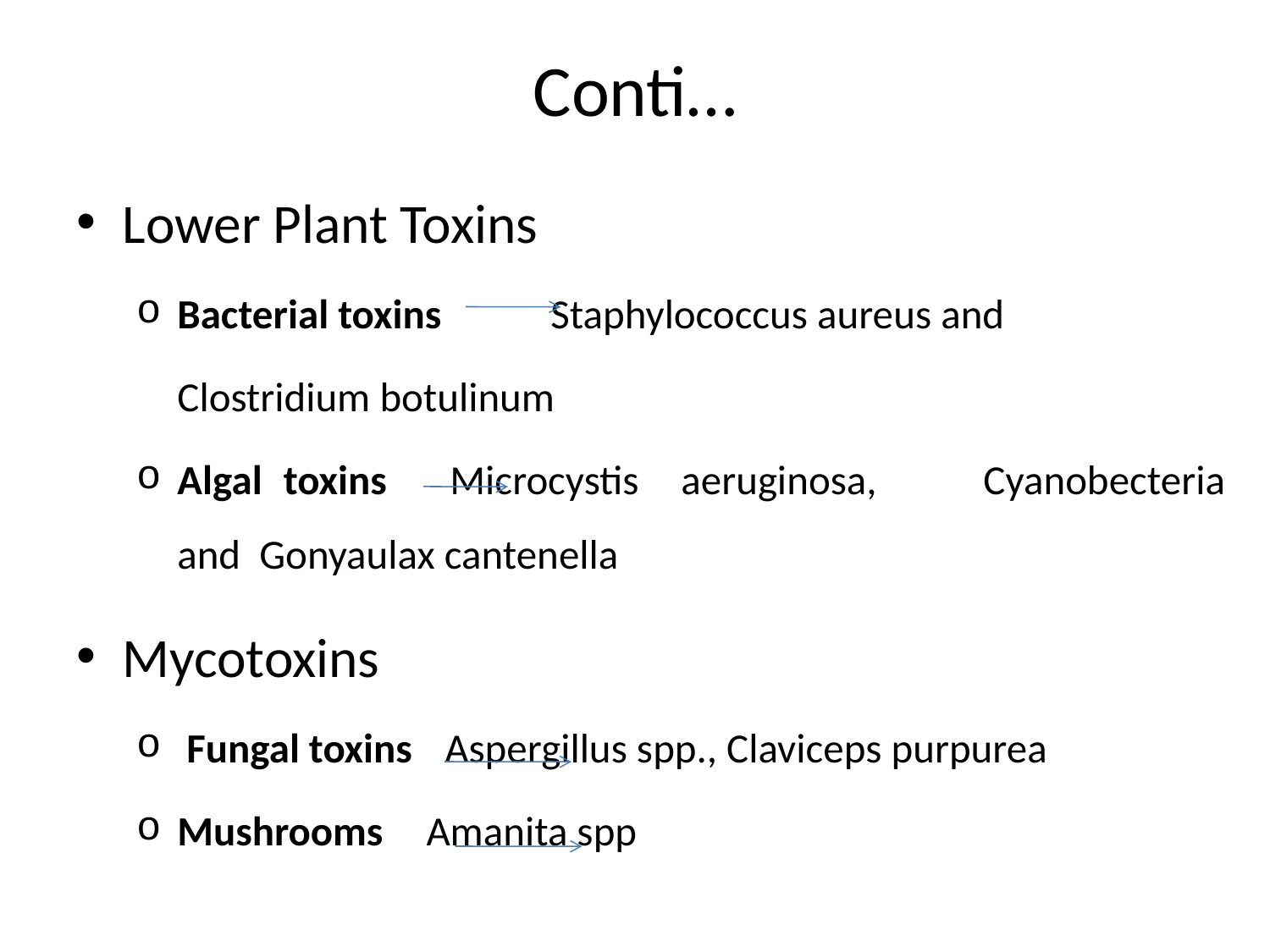

# Conti…
Lower Plant Toxins
Bacterial toxins     	Staphylococcus aureus and
					Clostridium botulinum
Algal toxins 		Microcystis  aeruginosa, 					Cyanobecteria and  Gonyaulax cantenella
Mycotoxins
 Fungal toxins		  Aspergillus spp., Claviceps purpurea
Mushrooms  			Amanita spp